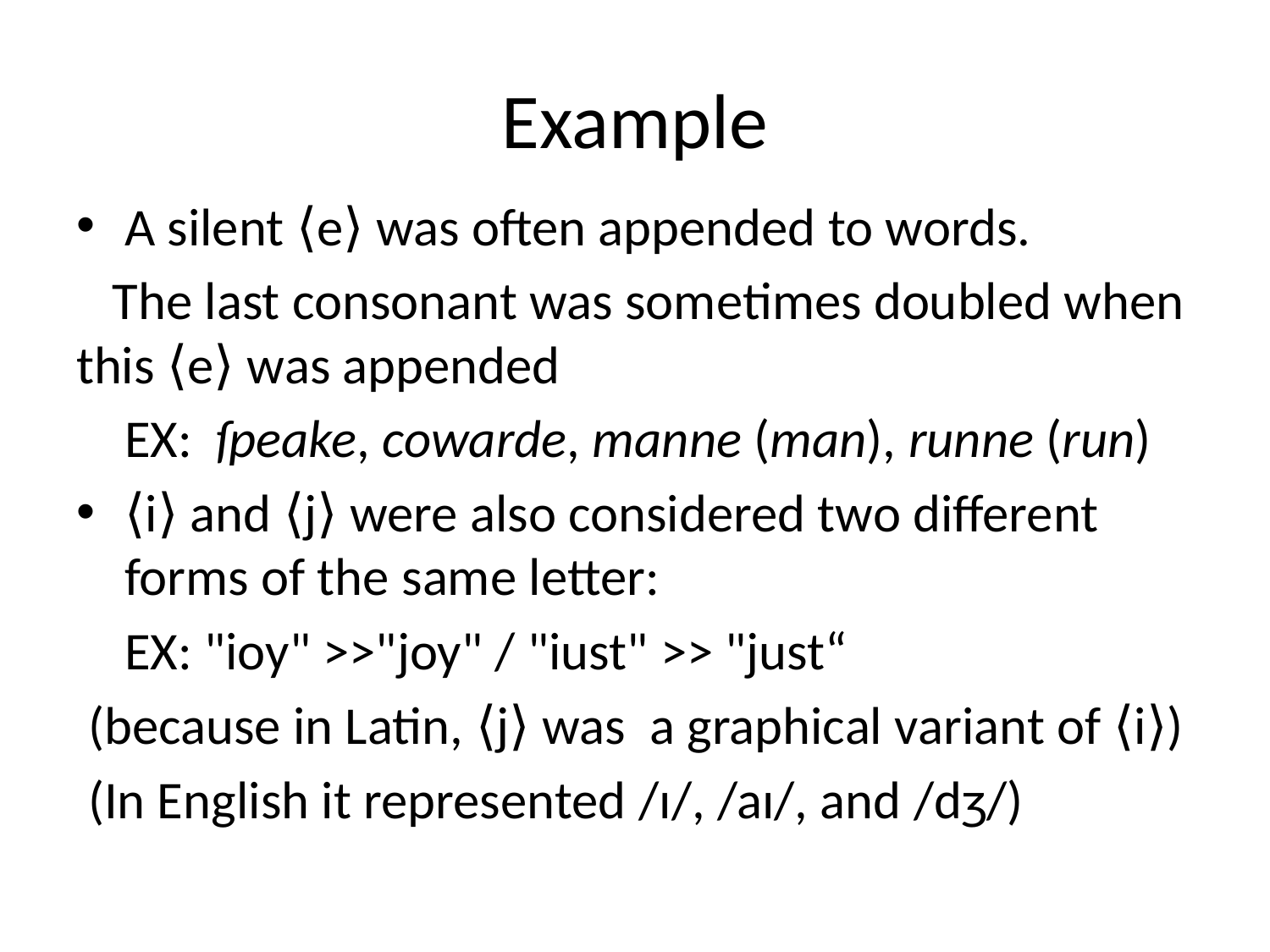

# Example
A silent ⟨e⟩ was often appended to words.
   The last consonant was sometimes doubled when this ⟨e⟩ was appended
    EX:  ſpeake, cowarde, manne (man), runne (run)
⟨i⟩ and ⟨j⟩ were also considered two different forms of the same letter:
    EX: "ioy" >>"joy" / "iust" >> "just“
 (because in Latin, ⟨j⟩ was  a graphical variant of ⟨i⟩)
 (In English it represented /ɪ/, /aɪ/, and /dʒ/)